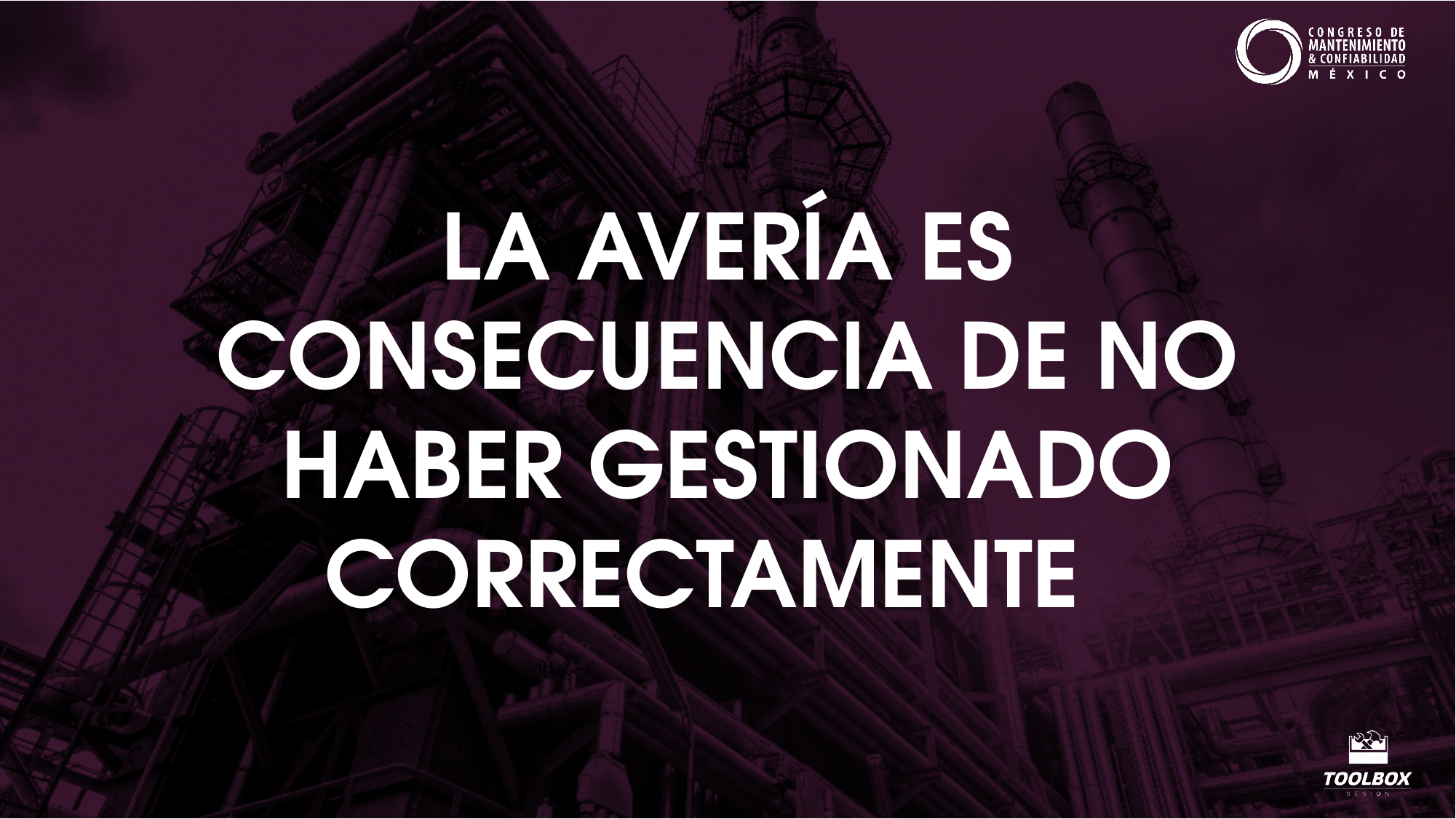

LA AVERÍA ES CONSECUENCIA DE NO HABER GESTIONADO CORRECTAMENTE